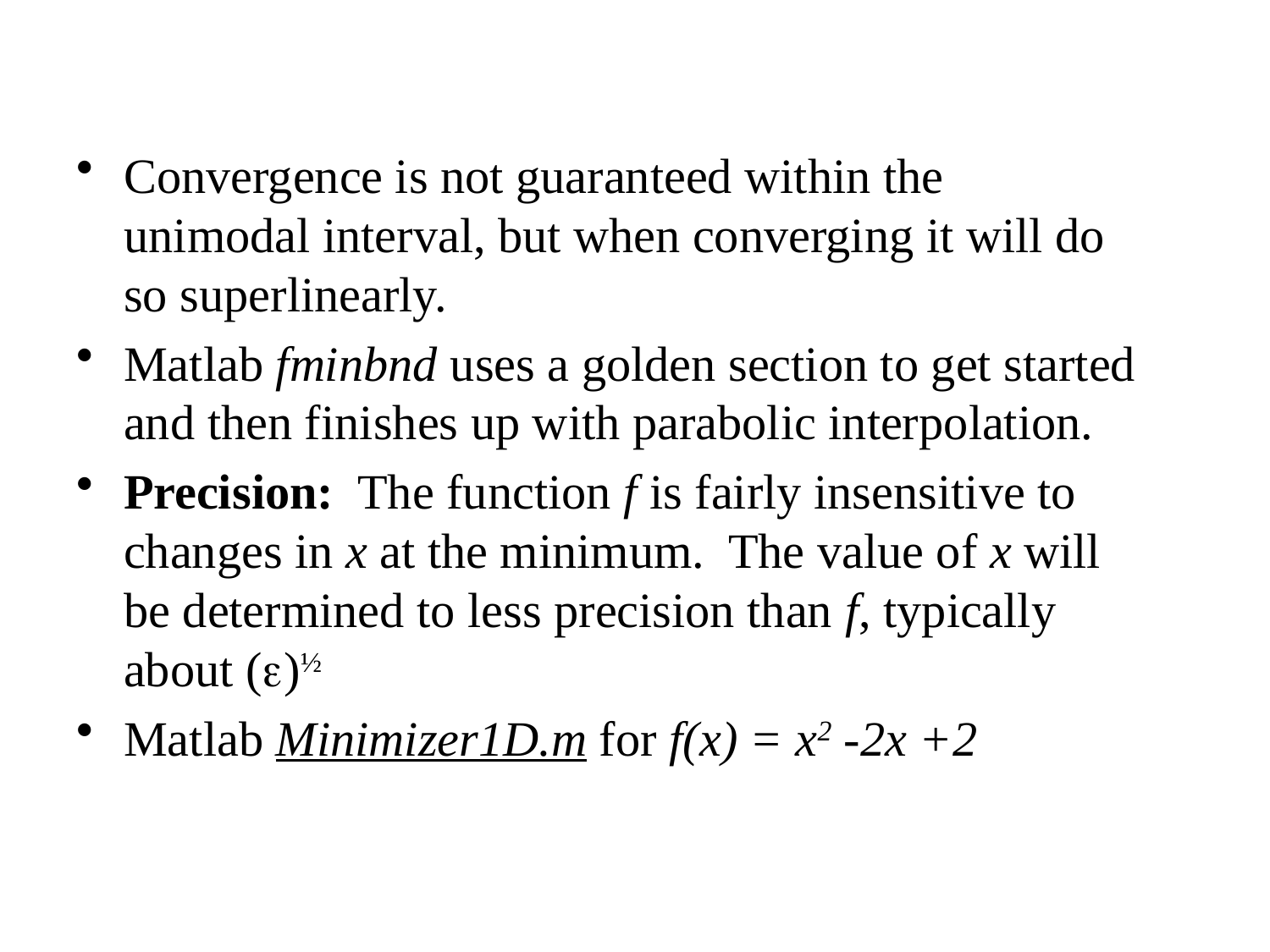

Convergence is not guaranteed within the unimodal interval, but when converging it will do so superlinearly.
Matlab fminbnd uses a golden section to get started and then finishes up with parabolic interpolation.
Precision:  The function f is fairly insensitive to changes in x at the minimum.  The value of x will be determined to less precision than f, typically about (ε)½
Matlab Minimizer1D.m for f(x) = x2 -2x +2